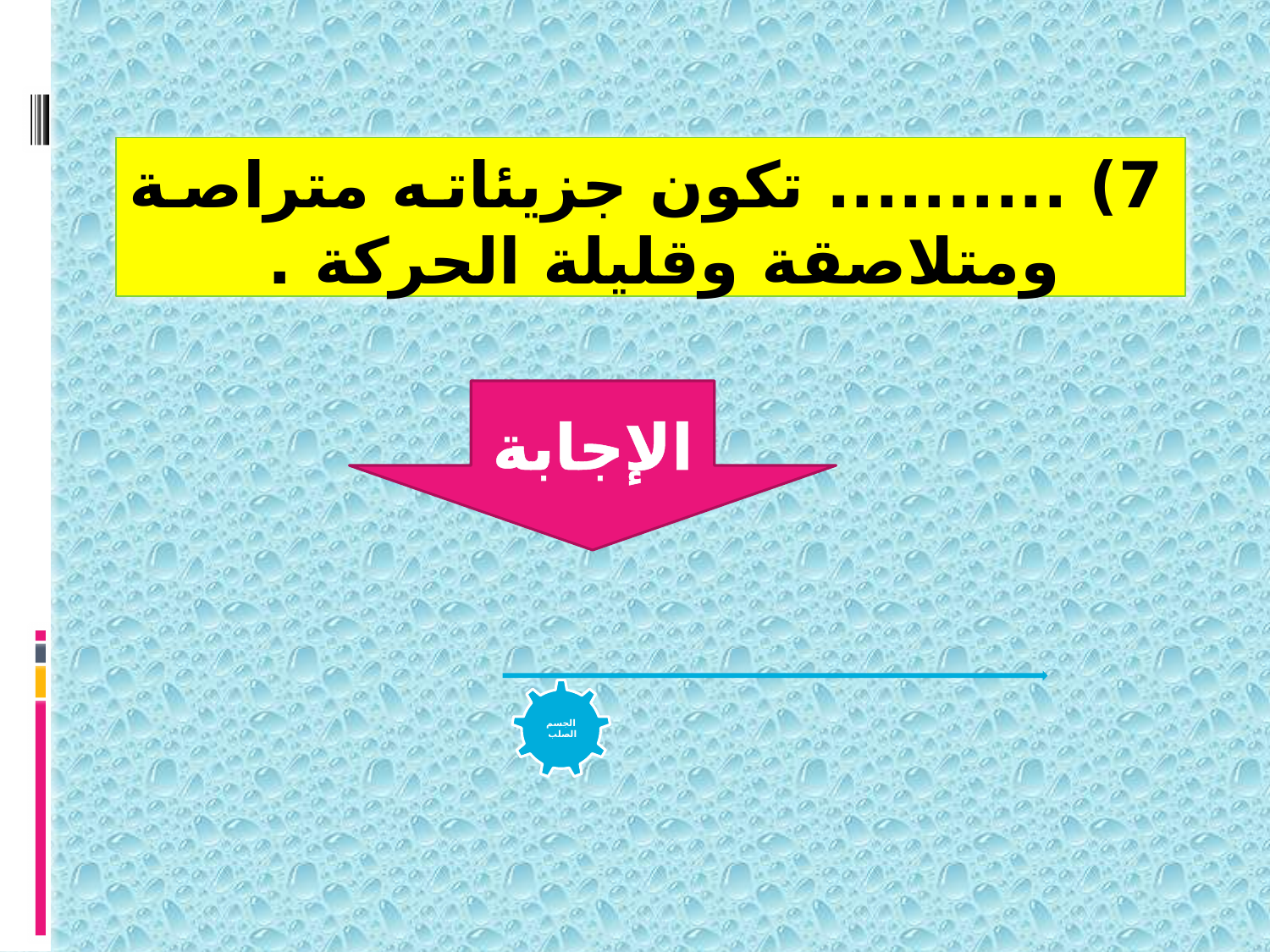

7) .......... تكون جزيئاته متراصة ومتلاصقة وقليلة الحركة .
الإجابة
الجسم الصلب